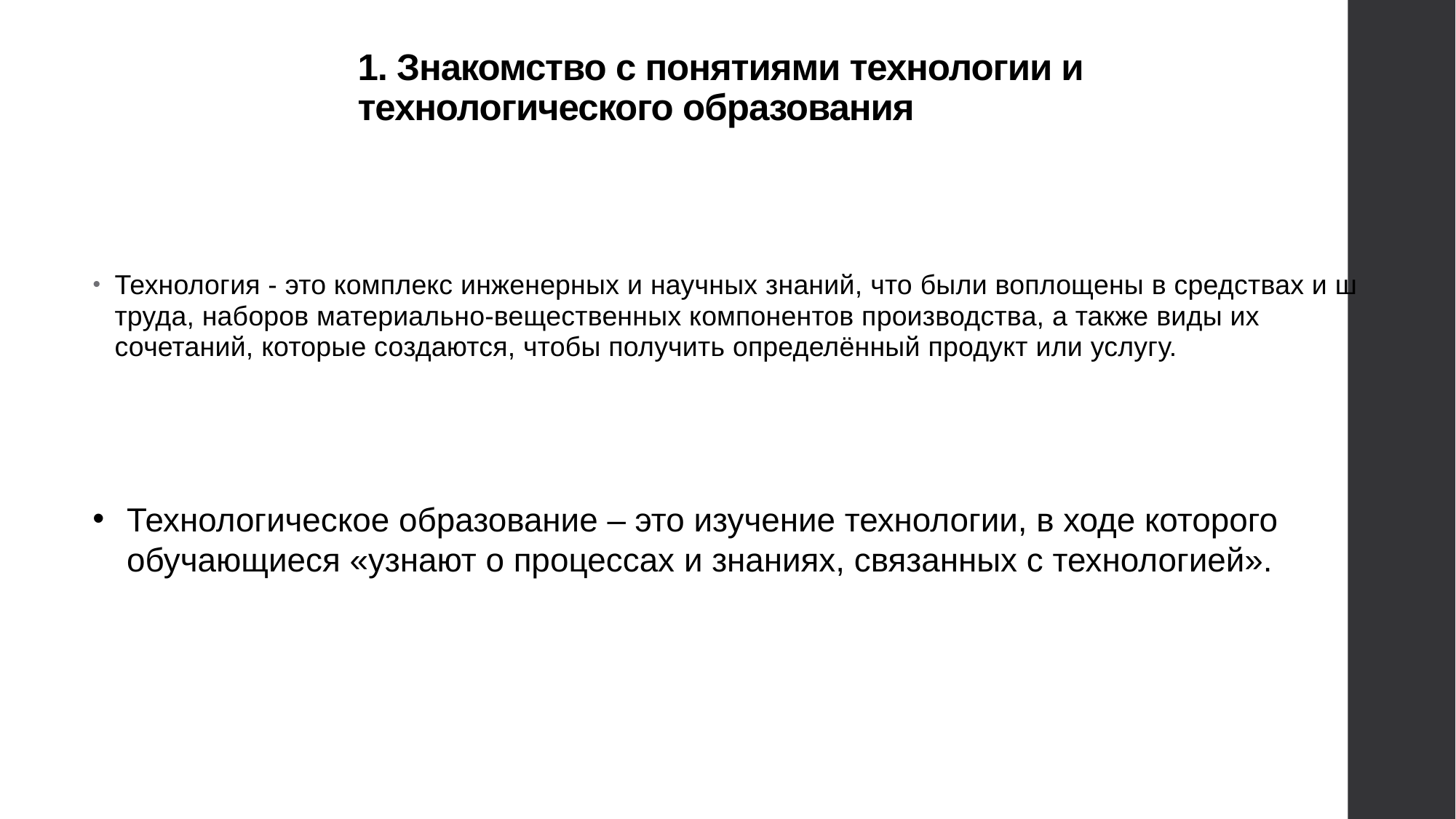

# 1. Знакомство с понятиями технологии и технологического образования
Технология - это комплекс инженерных и научных знаний, что были воплощены в средствах и ш труда, наборов материально-вещественных компонентов производства, а также виды их сочетаний, которые создаются, чтобы получить определённый продукт или услугу.

Технологическое образование – это изучение технологии, в ходе которого обучающиеся «узнают о процессах и знаниях, связанных с технологией».